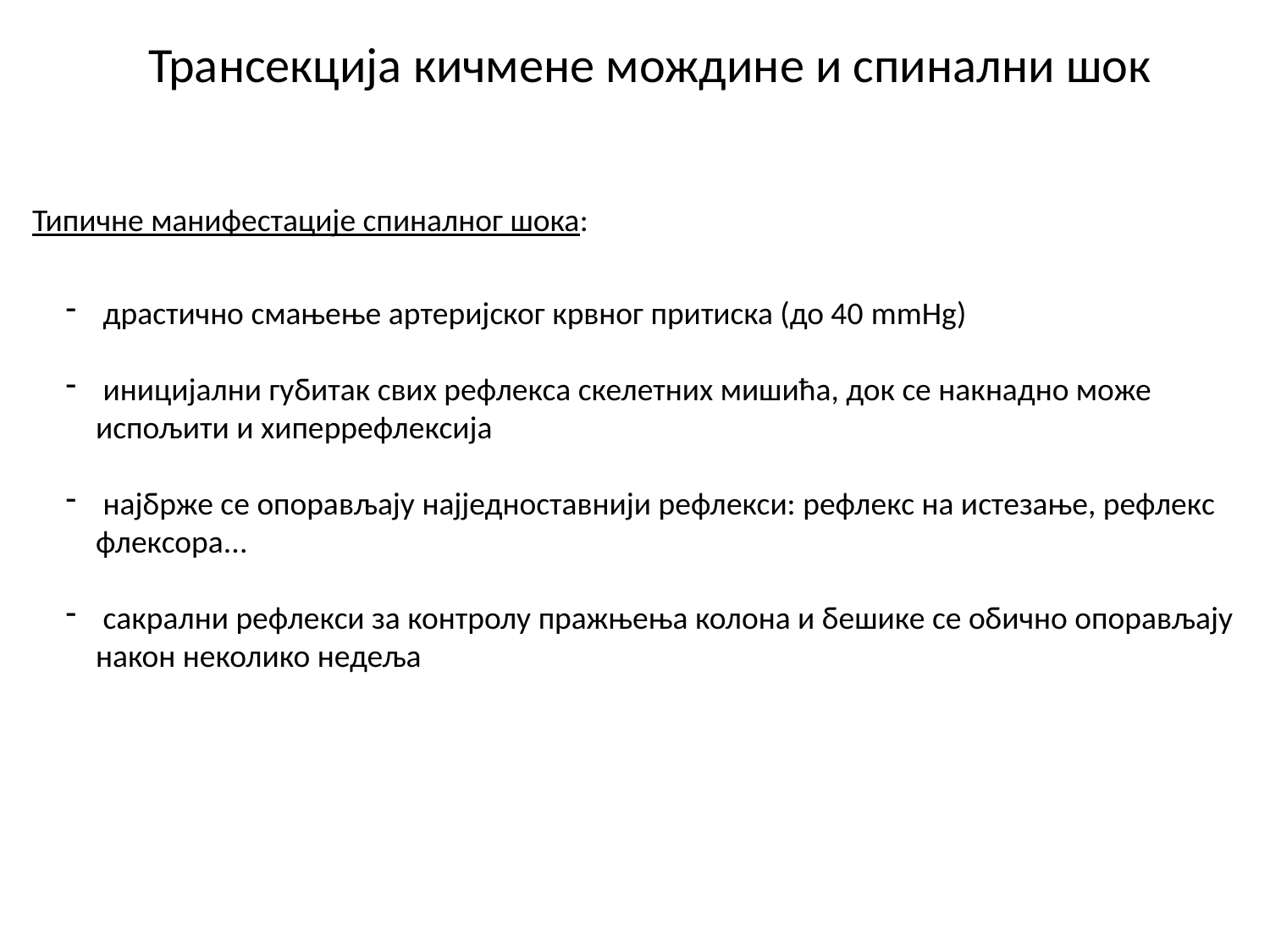

Трансекција кичмене мождине и спинални шок

Типичне манифестације спиналног шока:

 драстично смањење артеријског крвног притиска (до 40 mmHg)

 иницијални губитак свих рефлекса скелетних мишића, док се накнадно може испољити и хиперрефлексија

 најбрже се опорављају најједноставнији рефлекси: рефлекс на истезање, рефлекс флексора...

 сакрални рефлекси за контролу пражњења колона и бешике се обично опорављају након неколико недеља